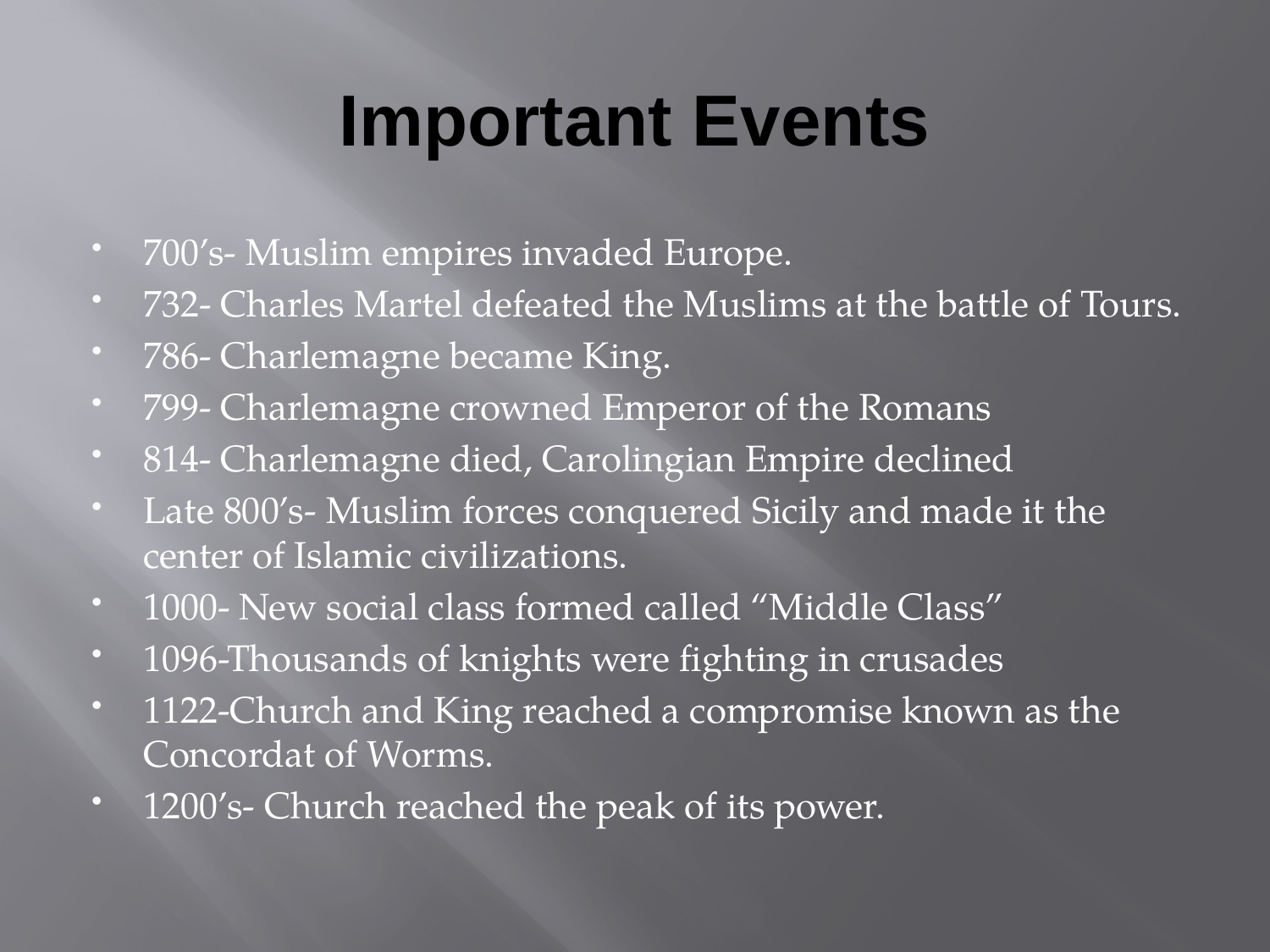

# Important Events
700’s- Muslim empires invaded Europe.
732- Charles Martel defeated the Muslims at the battle of Tours.
786- Charlemagne became King.
799- Charlemagne crowned Emperor of the Romans
814- Charlemagne died, Carolingian Empire declined
Late 800’s- Muslim forces conquered Sicily and made it the center of Islamic civilizations.
1000- New social class formed called “Middle Class”
1096-Thousands of knights were fighting in crusades
1122-Church and King reached a compromise known as the Concordat of Worms.
1200’s- Church reached the peak of its power.